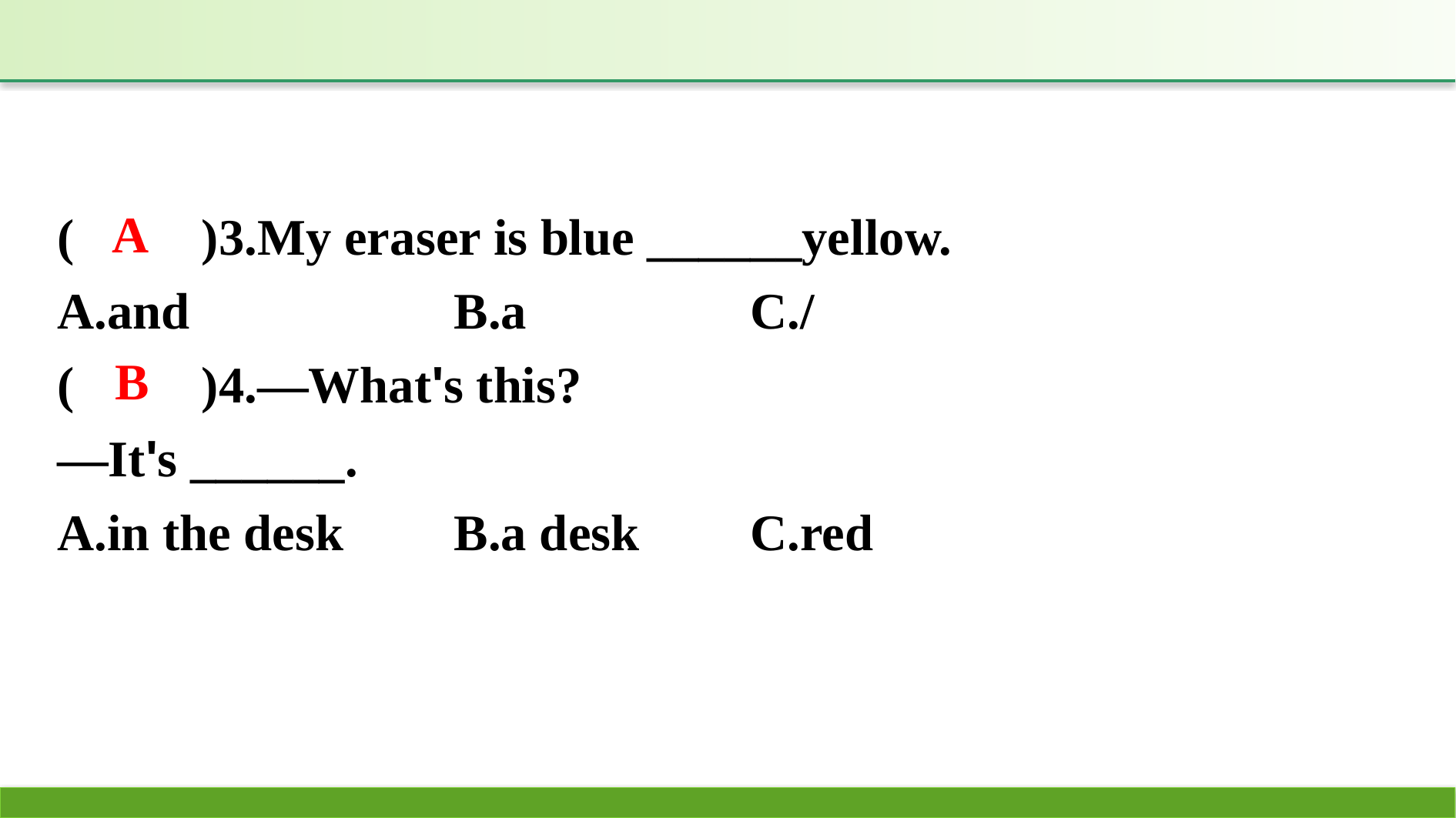

(　　)3.My eraser is blue ______yellow.
A.and			B.a			C./
(　　)4.—What's this?
—It's ______.
A.in the desk	B.a desk	C.red
A
B